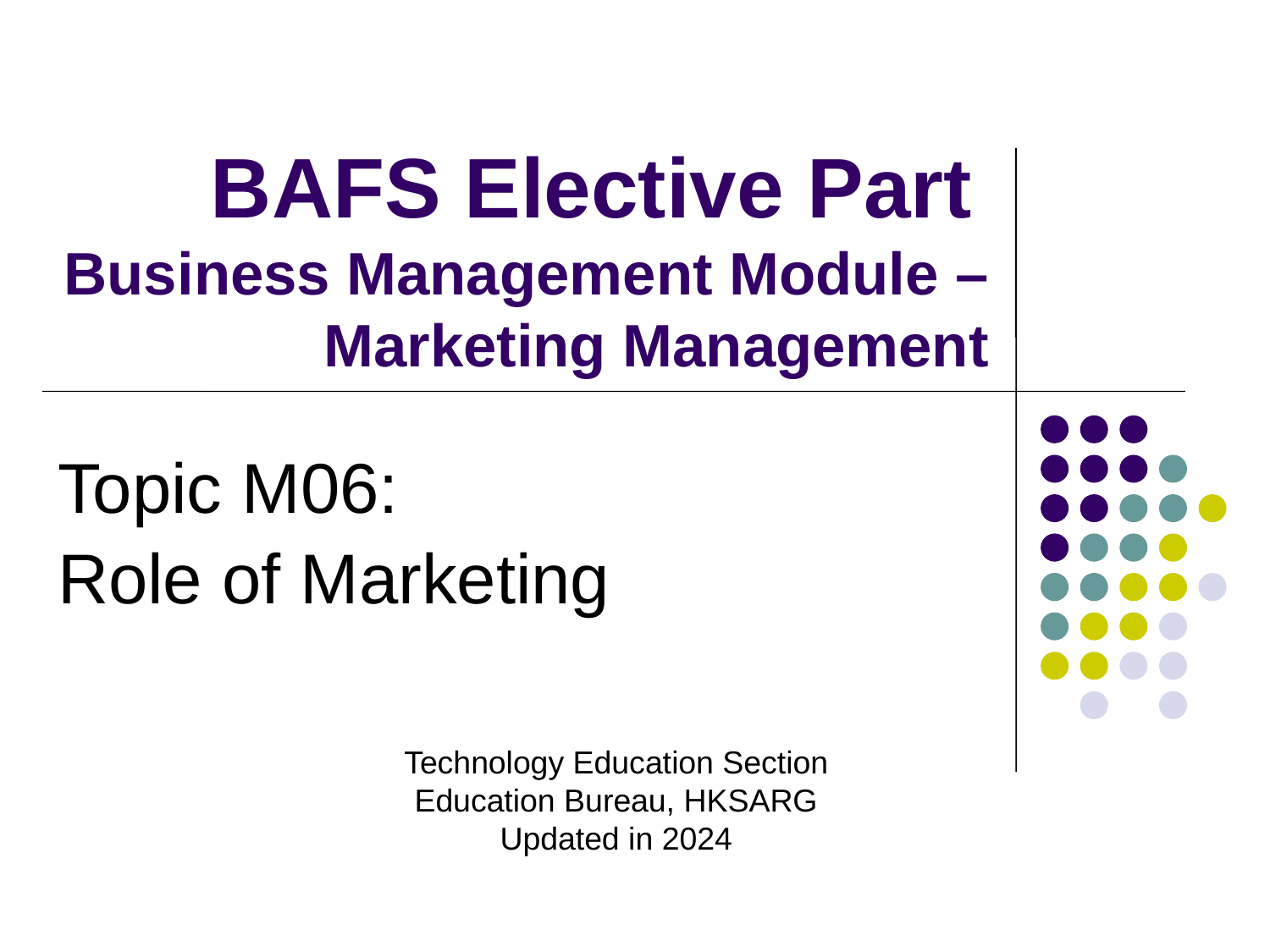

BAFS Elective Part
Business Management Module –
Marketing Management
Topic M06:
Role of Marketing

Technology Education Section Education Bureau, HKSARG
Updated in 2024